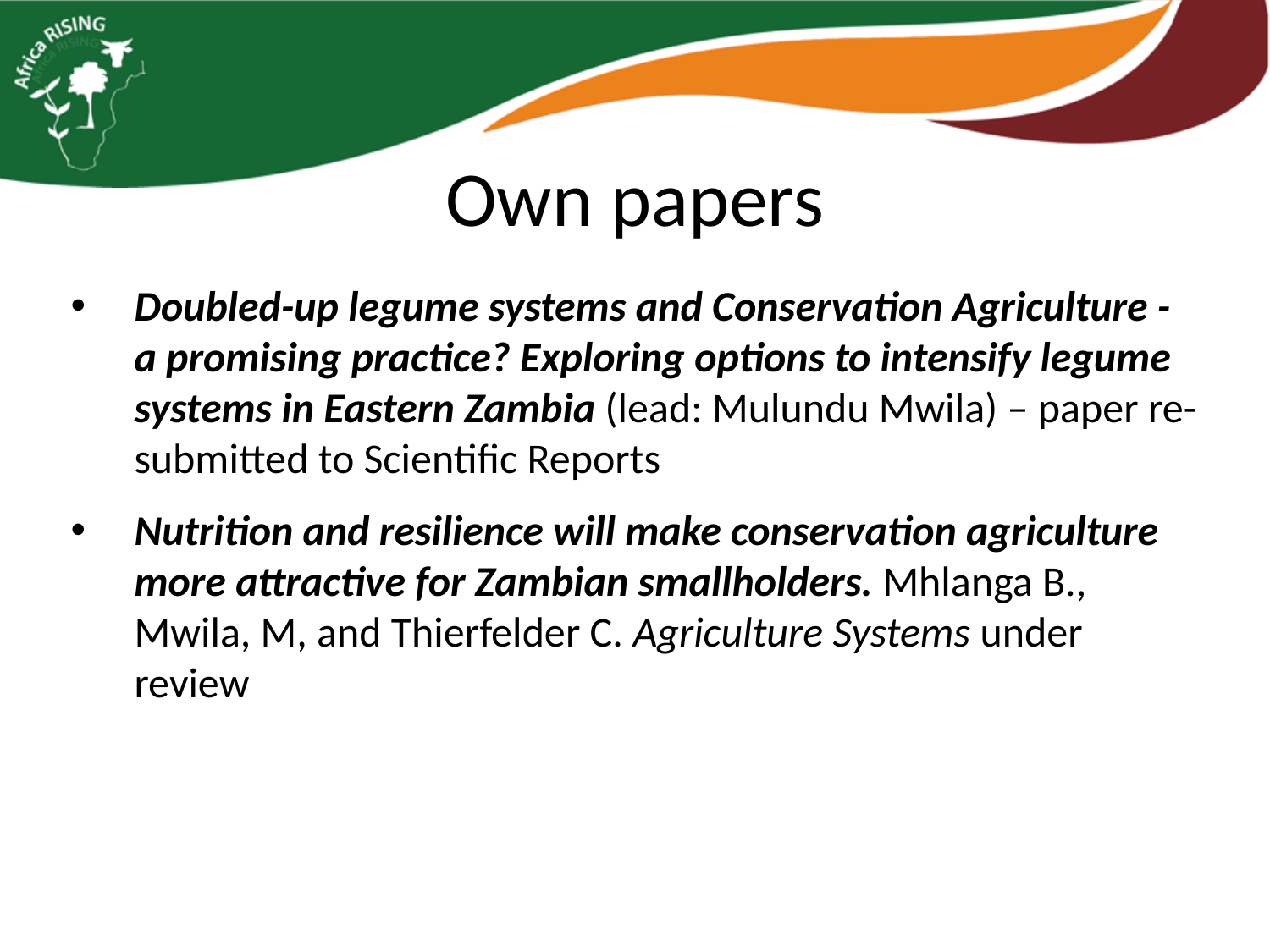

# Own papers
Doubled-up legume systems and Conservation Agriculture - a promising practice? Exploring options to intensify legume systems in Eastern Zambia (lead: Mulundu Mwila) – paper re-submitted to Scientific Reports
Nutrition and resilience will make conservation agriculture more attractive for Zambian smallholders. Mhlanga B., Mwila, M, and Thierfelder C. Agriculture Systems under review